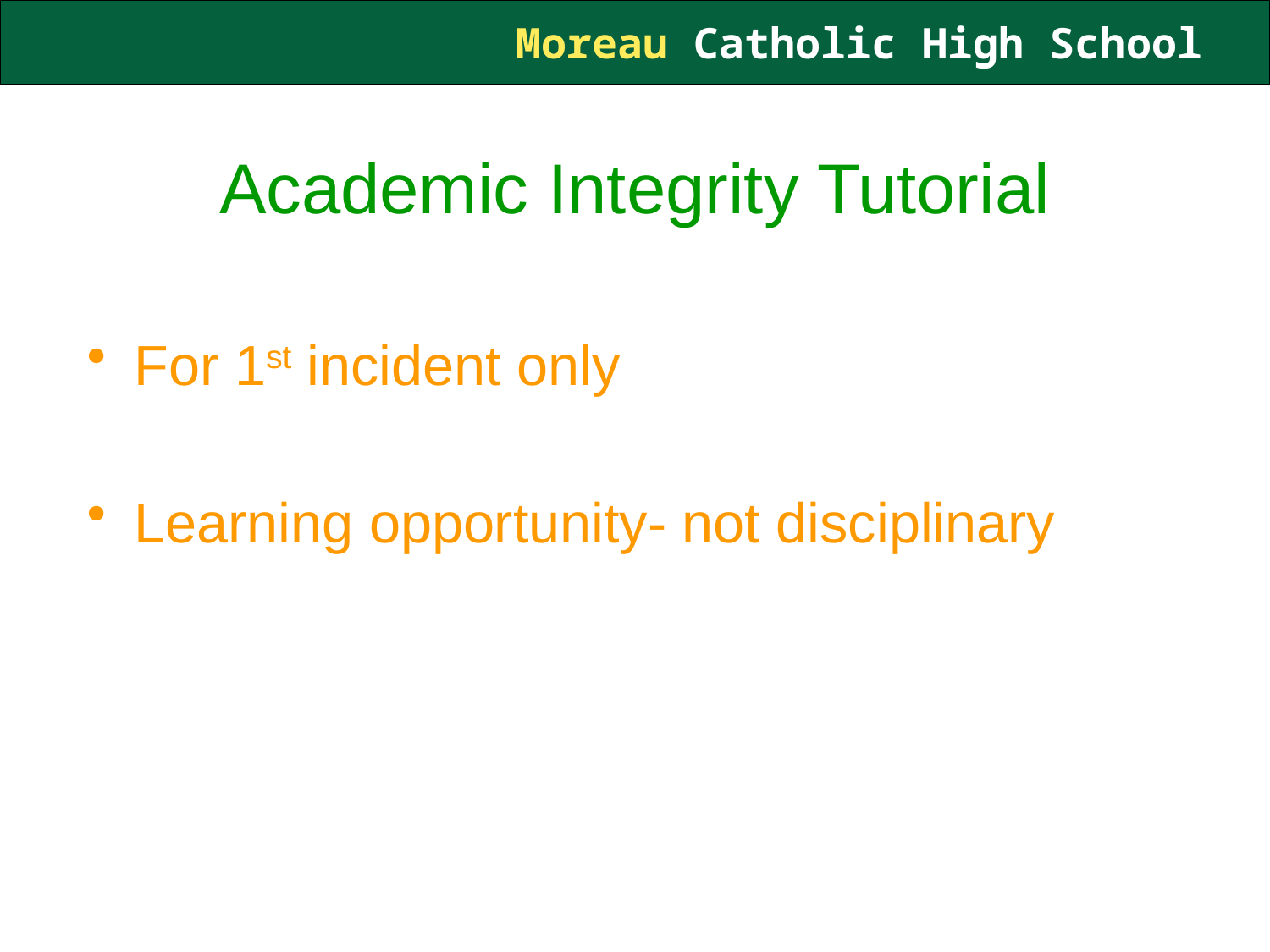

Academic Integrity Tutorial

For 1st incident only

Learning opportunity- not disciplinary